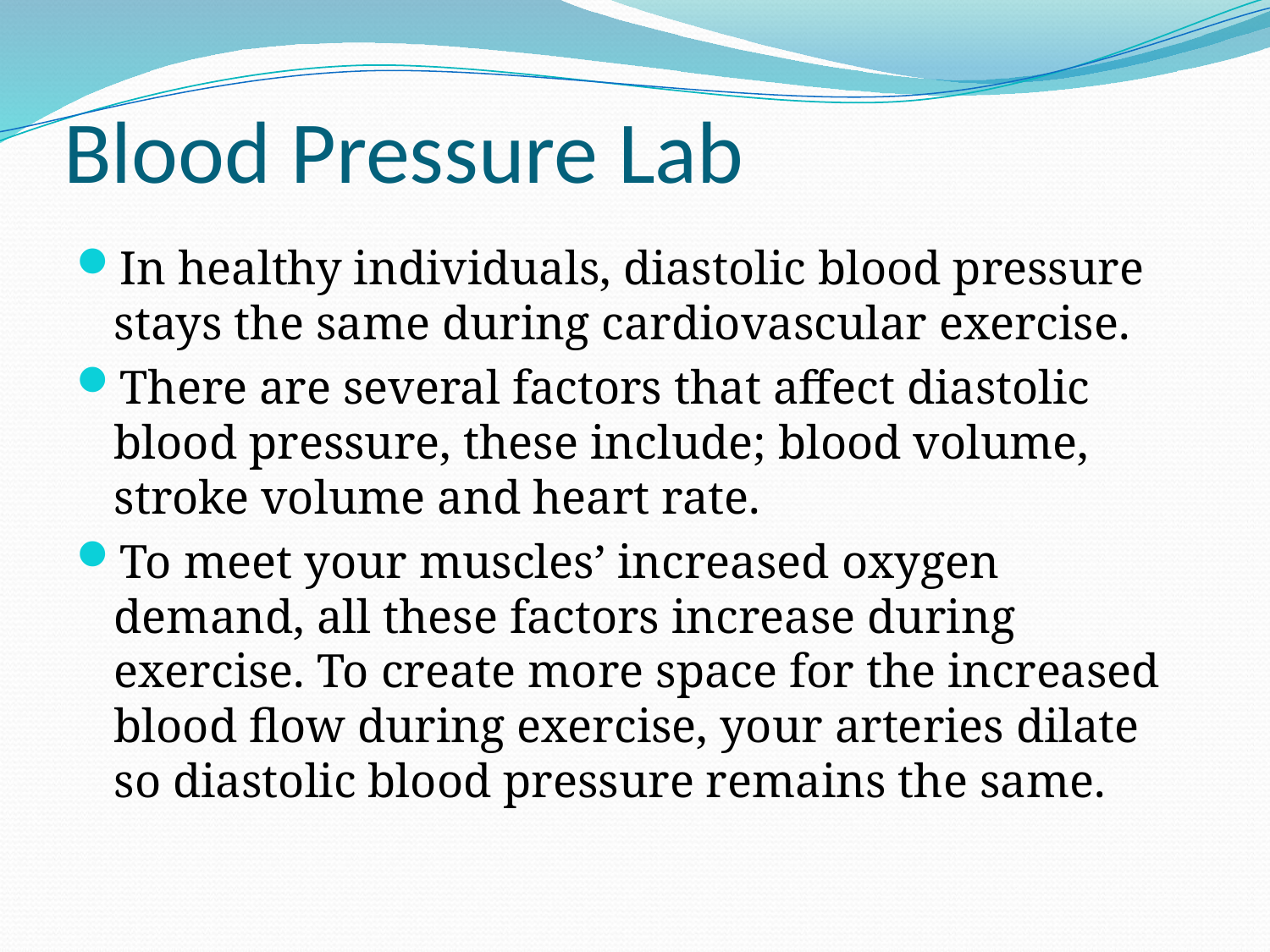

# Blood Pressure Lab
In healthy individuals, diastolic blood pressure stays the same during cardiovascular exercise.
There are several factors that affect diastolic blood pressure, these include; blood volume, stroke volume and heart rate.
To meet your muscles’ increased oxygen demand, all these factors increase during exercise. To create more space for the increased blood flow during exercise, your arteries dilate so diastolic blood pressure remains the same.